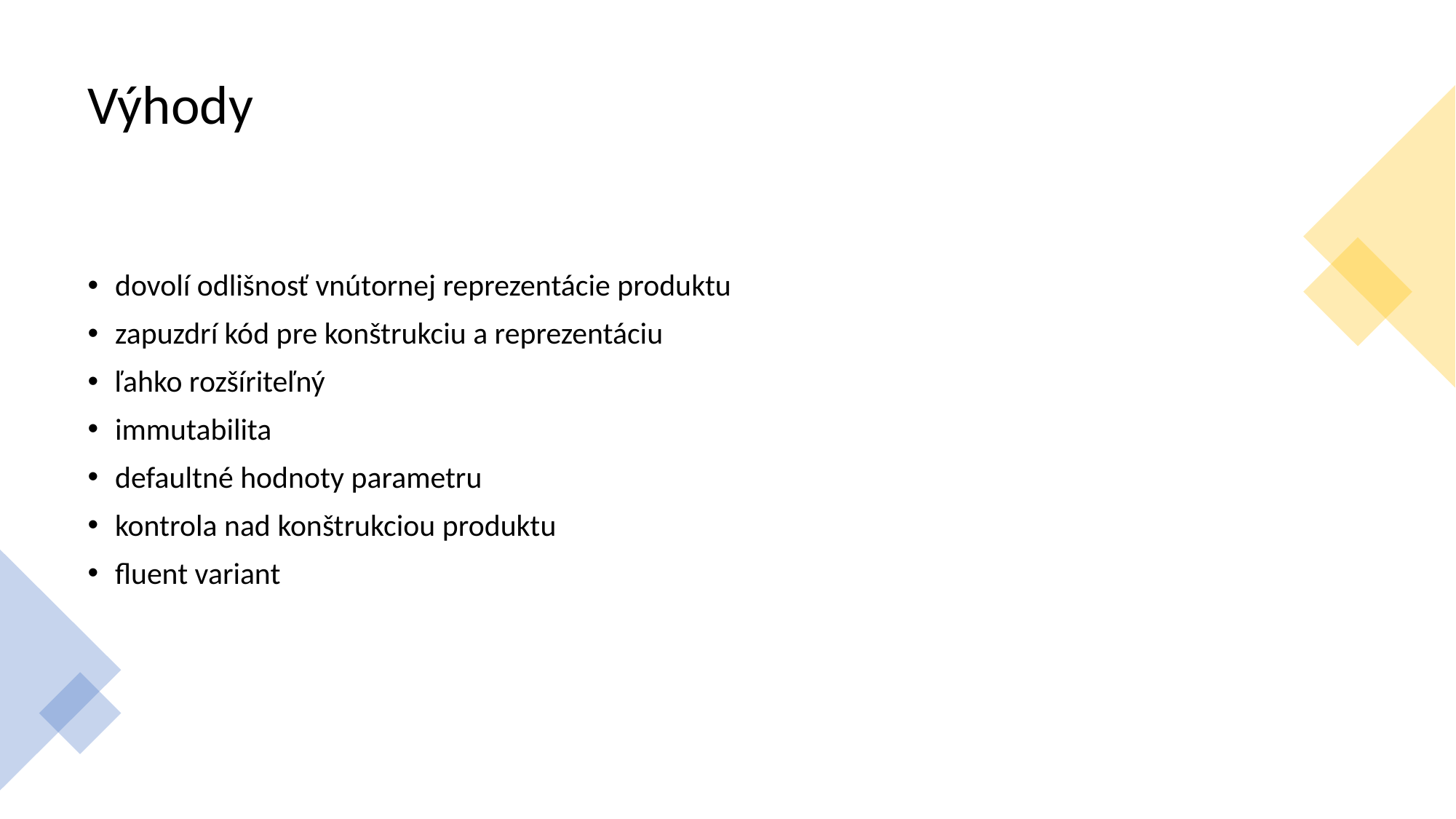

# Výhody

dovolí odlišnosť vnútornej reprezentácie produktu
zapuzdrí kód pre konštrukciu a reprezentáciu
ľahko rozšíriteľný
immutabilita
defaultné hodnoty parametru
kontrola nad konštrukciou produktu
fluent variant